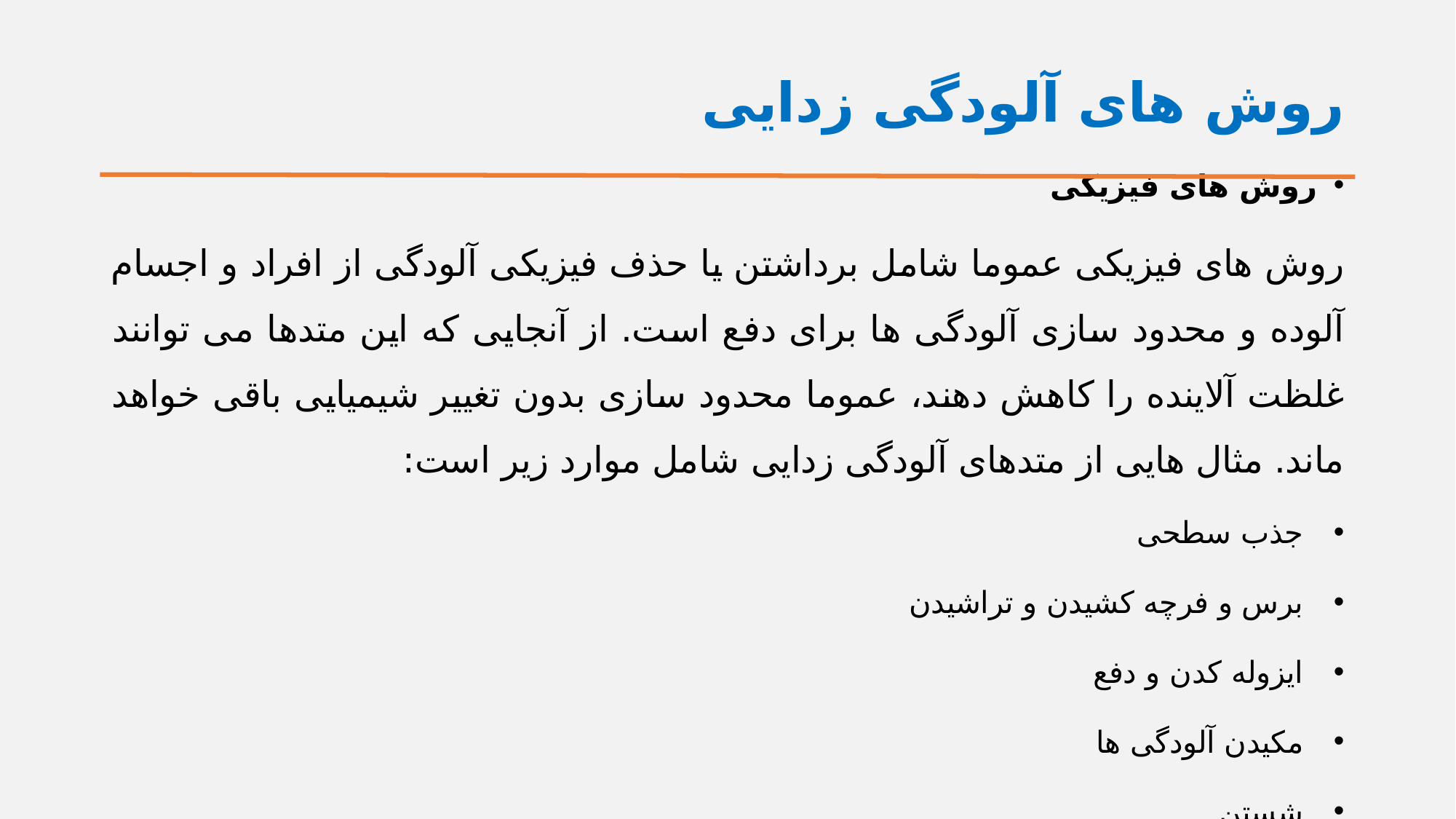

# روش های آلودگی زدایی
روش های فیزیکی
روش های فیزیکی عموما شامل برداشتن یا حذف فیزیکی آلودگی از افراد و اجسام آلوده و محدود سازی آلودگی ها برای دفع است. از آنجایی که این متدها می توانند غلظت آلاینده را کاهش دهند، عموما محدود سازی بدون تغییر شیمیایی باقی خواهد ماند. مثال هایی از متدهای آلودگی زدایی شامل موارد زیر است:
جذب سطحی
برس و فرچه کشیدن و تراشیدن
ایزوله کدن و دفع
مکیدن آلودگی ها
شستن